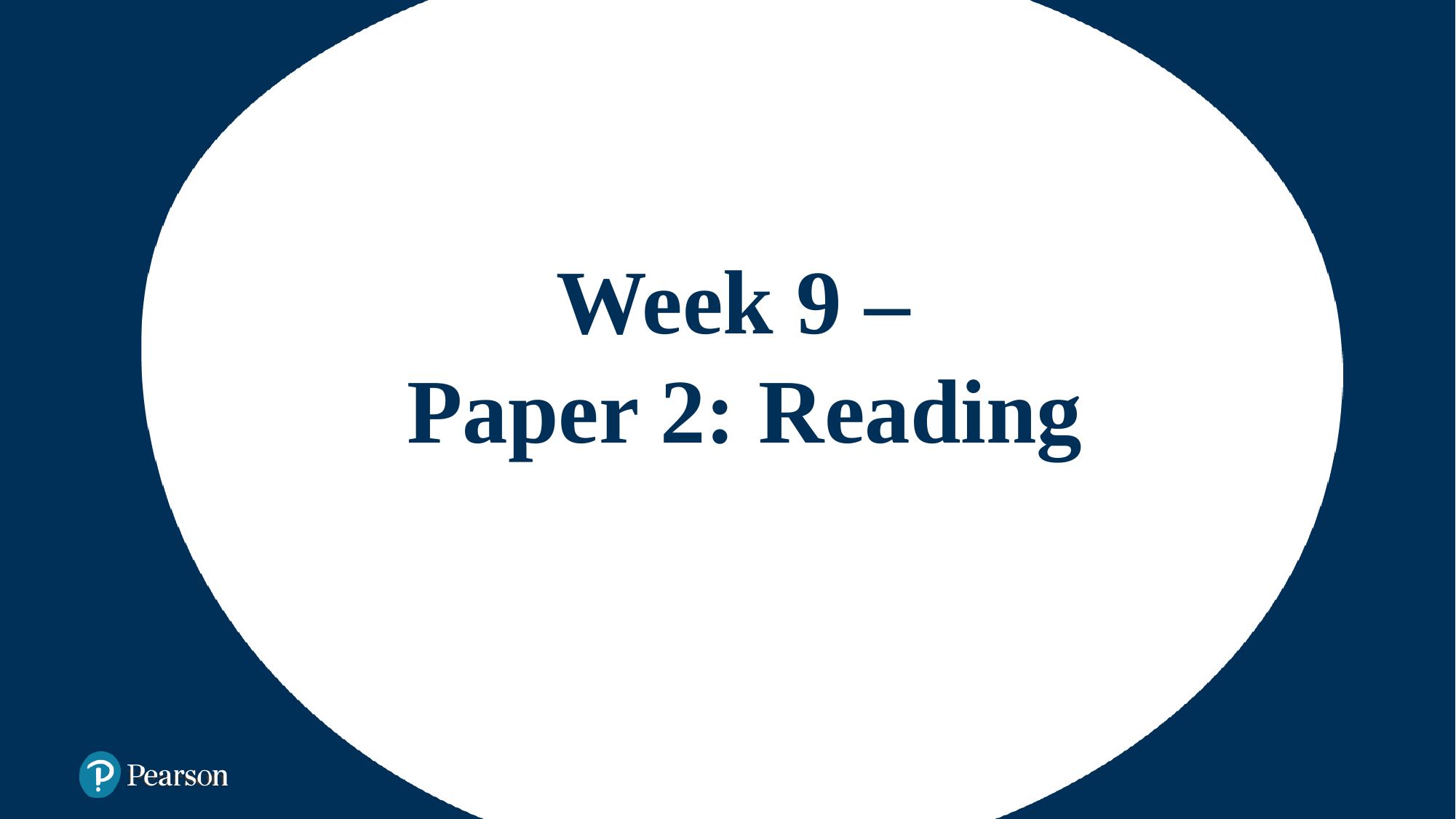

# Week 9 – Paper 2: Reading